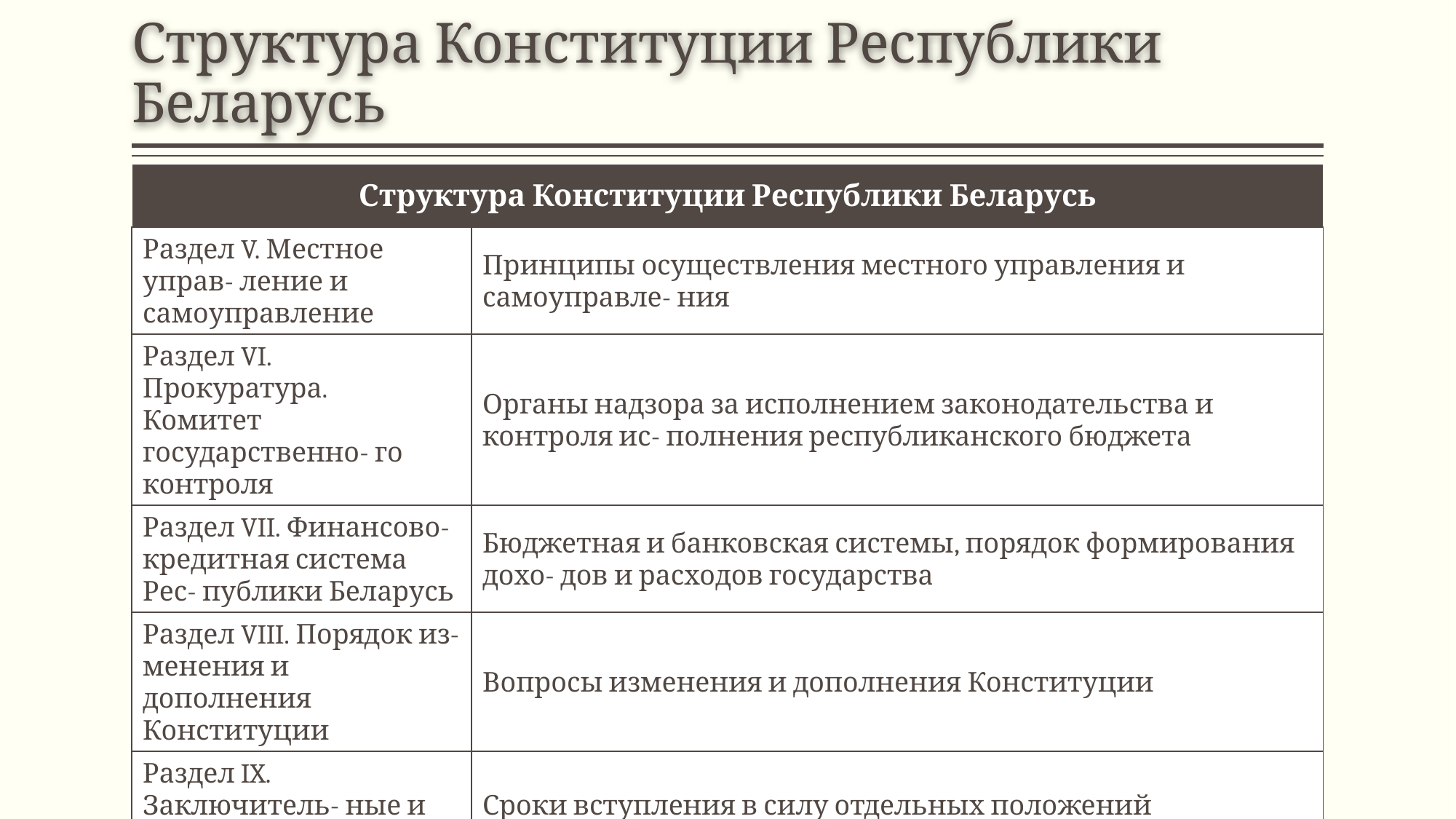

# Структура Конституции Республики Беларусь
| Структура Конституции Республики Беларусь |  |
| --- | --- |
| Раздел V. Местное управ- ление и самоуправление | Принципы осуществления местного управления и самоуправле- ния |
| Раздел VI. Прокуратура. Комитет государственно- го контроля | Органы надзора за исполнением законодательства и контроля ис- полнения республиканского бюджета |
| Раздел VII. Финансово- кредитная система Рес- публики Беларусь | Бюджетная и банковская системы, порядок формирования дохо- дов и расходов государства |
| Раздел VIII. Порядок из- менения и дополнения Конституции | Вопросы изменения и дополнения Конституции |
| Раздел IX. Заключитель- ные и переходные поло- жения | Сроки вступления в силу отдельных положений Конституции |